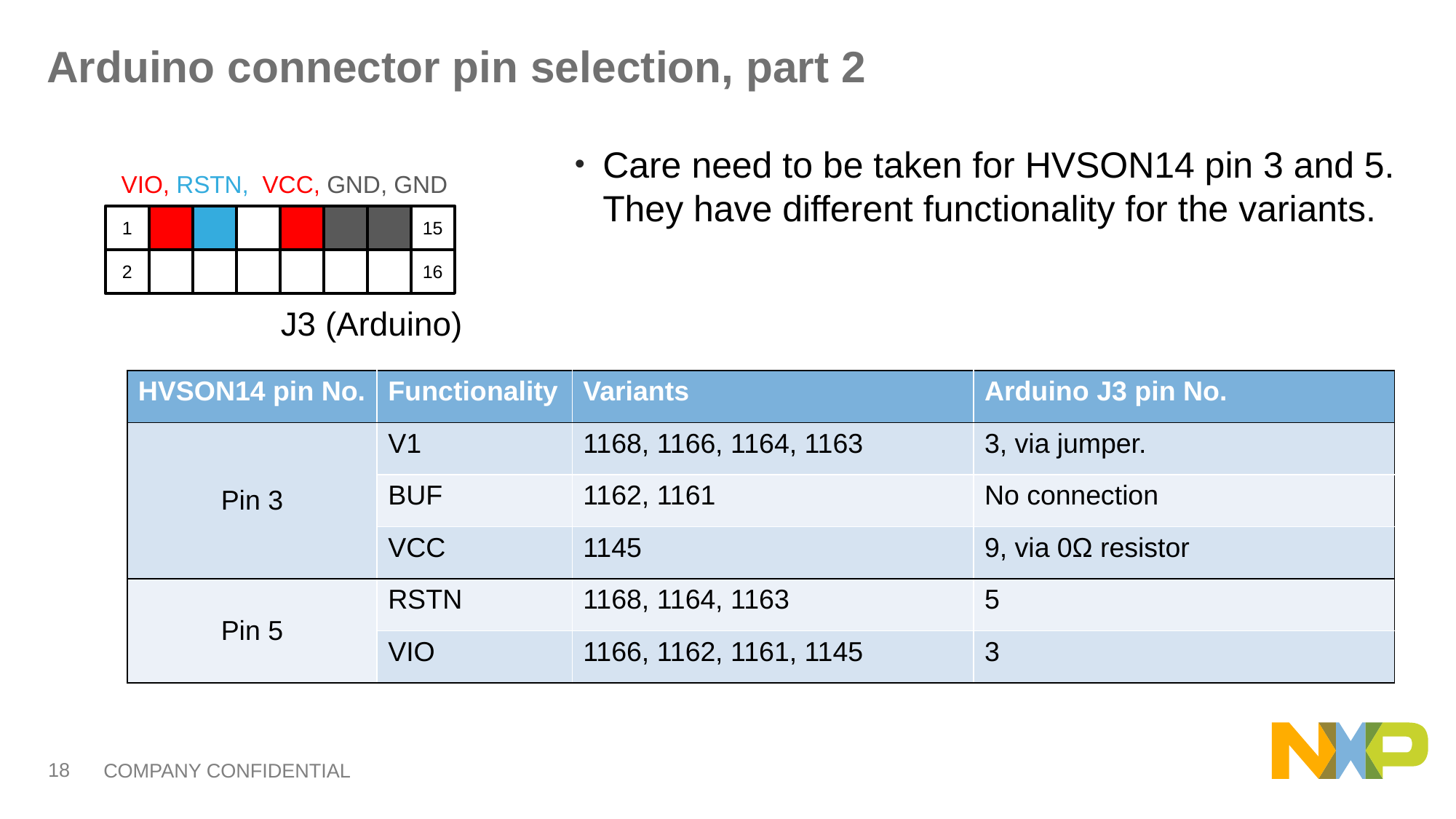

# Arduino connector pin selection, part 2
Care need to be taken for HVSON14 pin 3 and 5. They have different functionality for the variants.
VIO, RSTN,  VCC, GND, GND
1

15
2

16
J3 (Arduino)
| HVSON14 pin No. | Functionality | Variants | Arduino J3 pin No. |
| --- | --- | --- | --- |
| Pin 3 | V1 | 1168, 1166, 1164, 1163 | 3, via jumper. |
|  | BUF | 1162, 1161 | No connection |
|  | VCC | 1145 | 9, via 0Ω resistor |
| Pin 5 | RSTN | 1168, 1164, 1163 | 5 |
|  | VIO | 1166, 1162, 1161, 1145 | 3 |